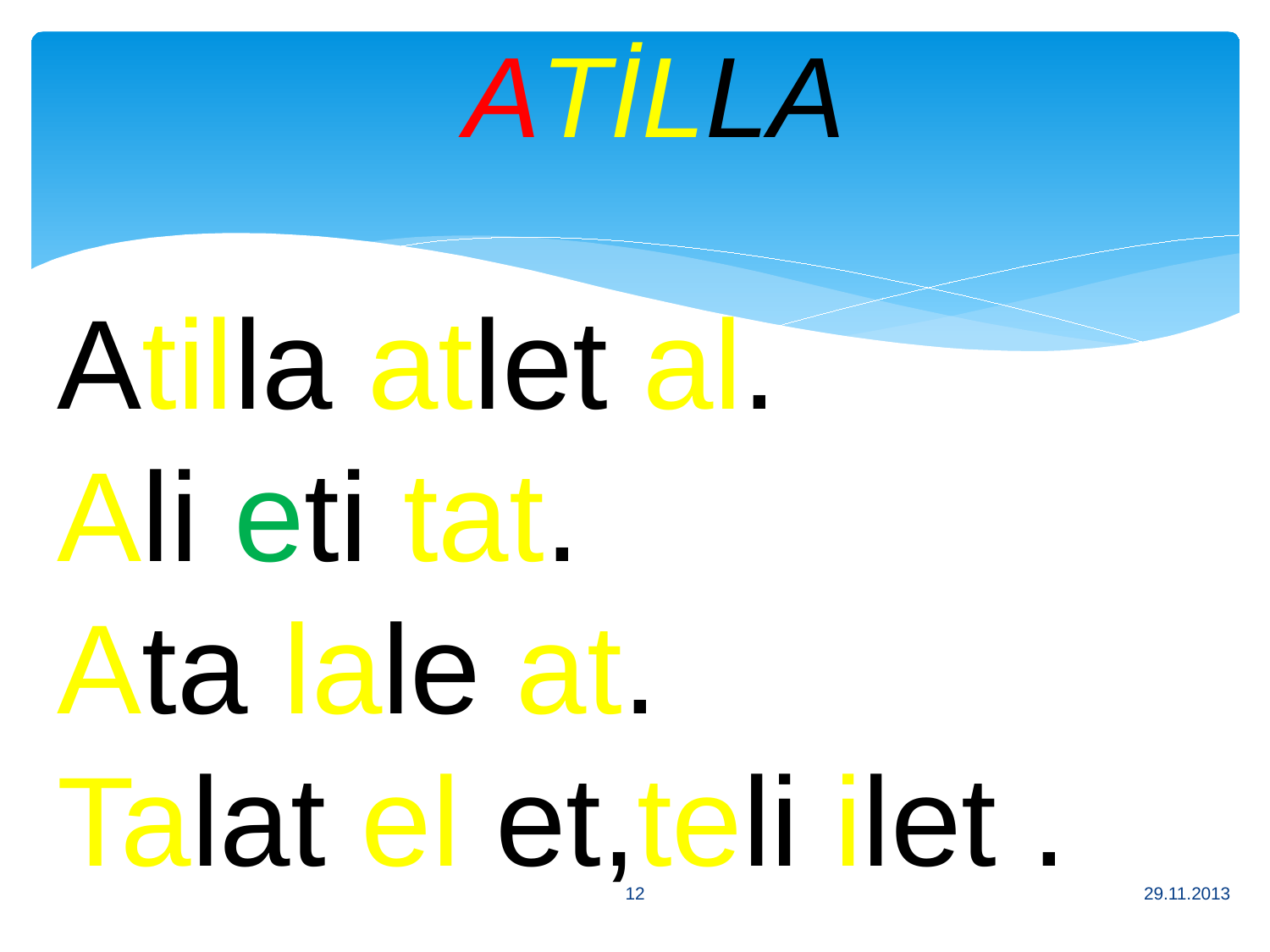

# ATİLLA
Atilla atlet al.
Ali eti tat.
Ata lale at.
Talat el et,teli ilet .
12
29.11.2013